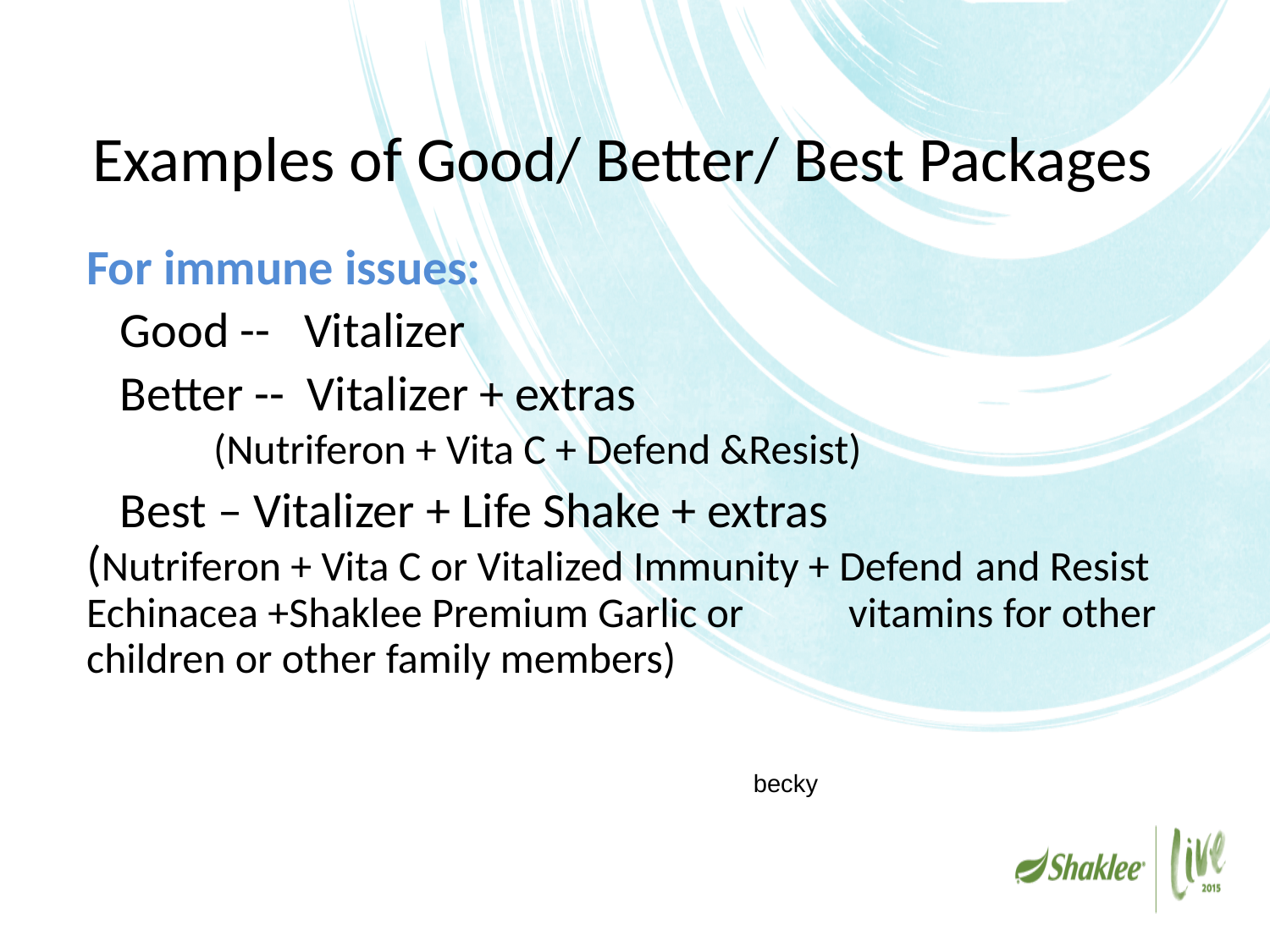

# Examples of Good/ Better/ Best Packages
For immune issues:
   Good --   Vitalizer
   Better --  Vitalizer + extras   					(Nutriferon + Vita C + Defend &Resist)
   Best – Vitalizer + Life Shake + extras 			(Nutriferon + Vita C or Vitalized Immunity + Defend 	and Resist Echinacea +Shaklee Premium Garlic or    	vitamins for other children or other family members)
becky